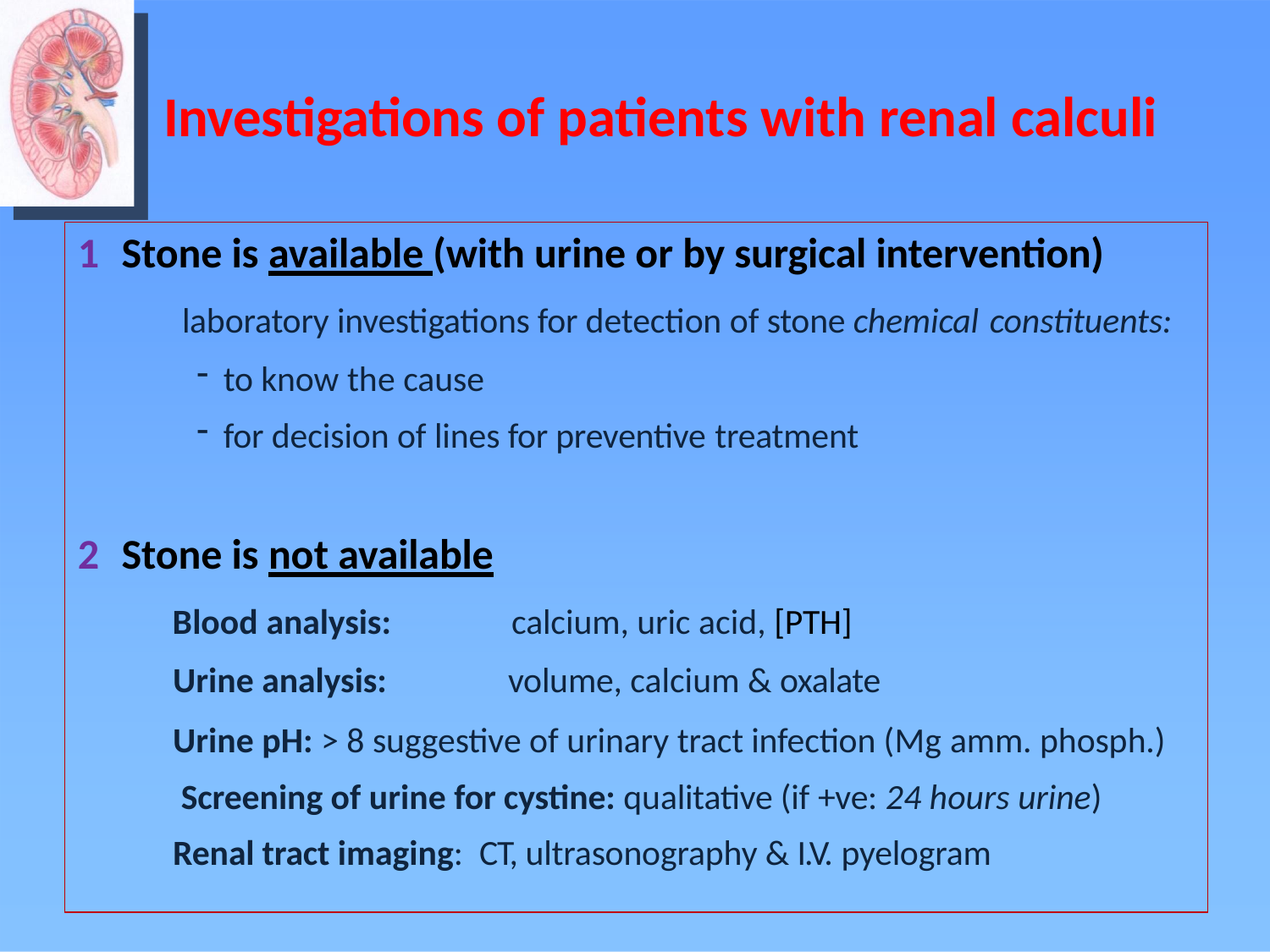

# Investigations of patients with renal calculi

Stone is available (with urine or by surgical intervention)
laboratory investigations for detection of stone chemical constituents:
to know the cause
for decision of lines for preventive treatment

Stone is not available
Blood analysis:	calcium, uric acid, [PTH]
Urine analysis:	volume, calcium & oxalate
Urine pH: > 8 suggestive of urinary tract infection (Mg amm. phosph.)  Screening of urine for cystine: qualitative (if +ve: 24 hours urine)  Renal tract imaging:  CT, ultrasonography & I.V. pyelogram